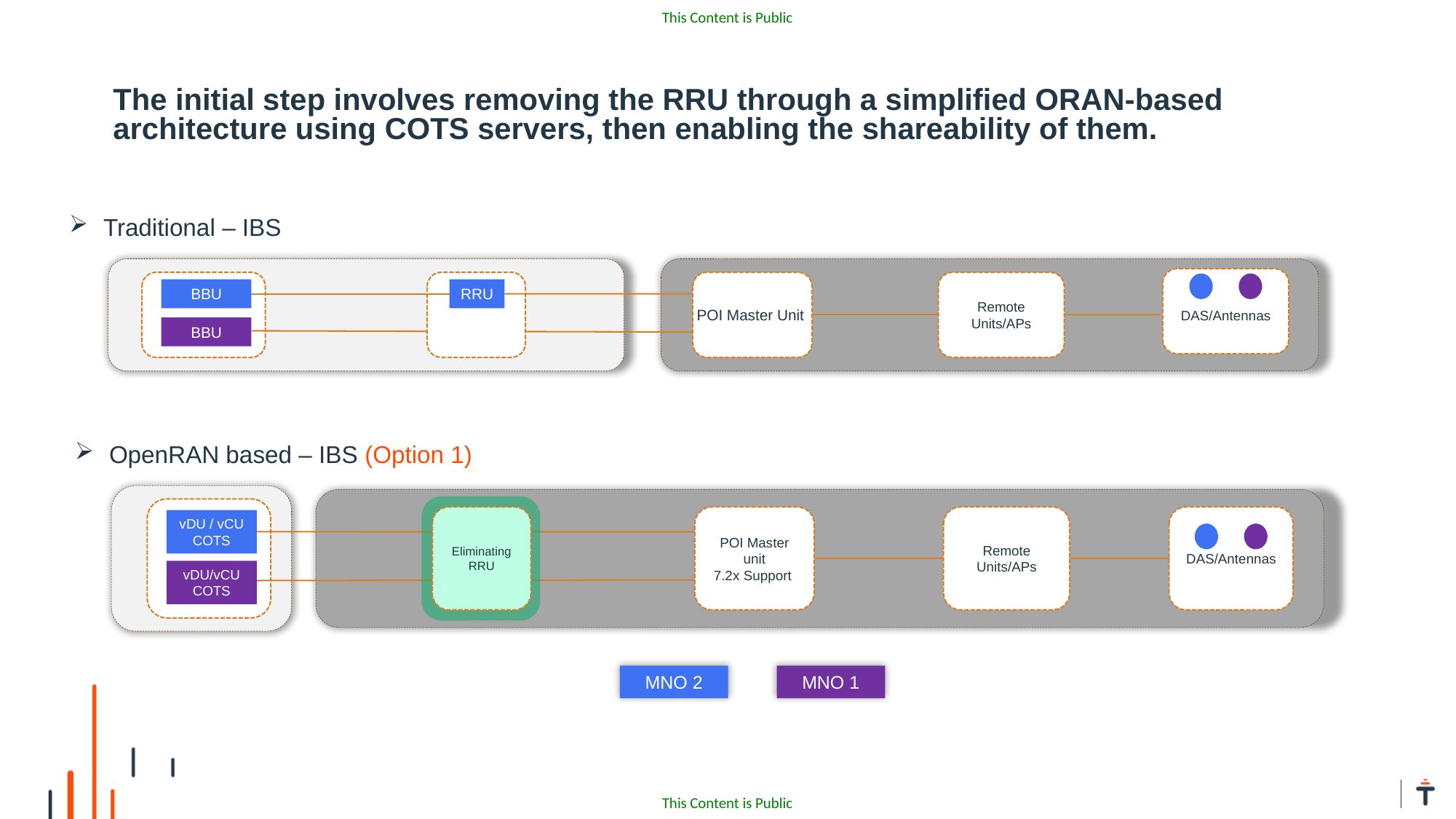

The initial step involves removing the RRU through a simplified ORAN-based architecture using COTS servers, then enabling the shareability of them.
Traditional – IBS

BBU
RRU
Remote Units/APs
POI Master Unit
DAS/Antennas
BBU
OpenRAN based – IBS (Option 1)

Eliminating RRU
vDU / vCU
COTS

POI Master unit
7.2x Support
Remote Units/APs
DAS/Antennas
MNO 2
MNO 1
vDU/vCU COTS